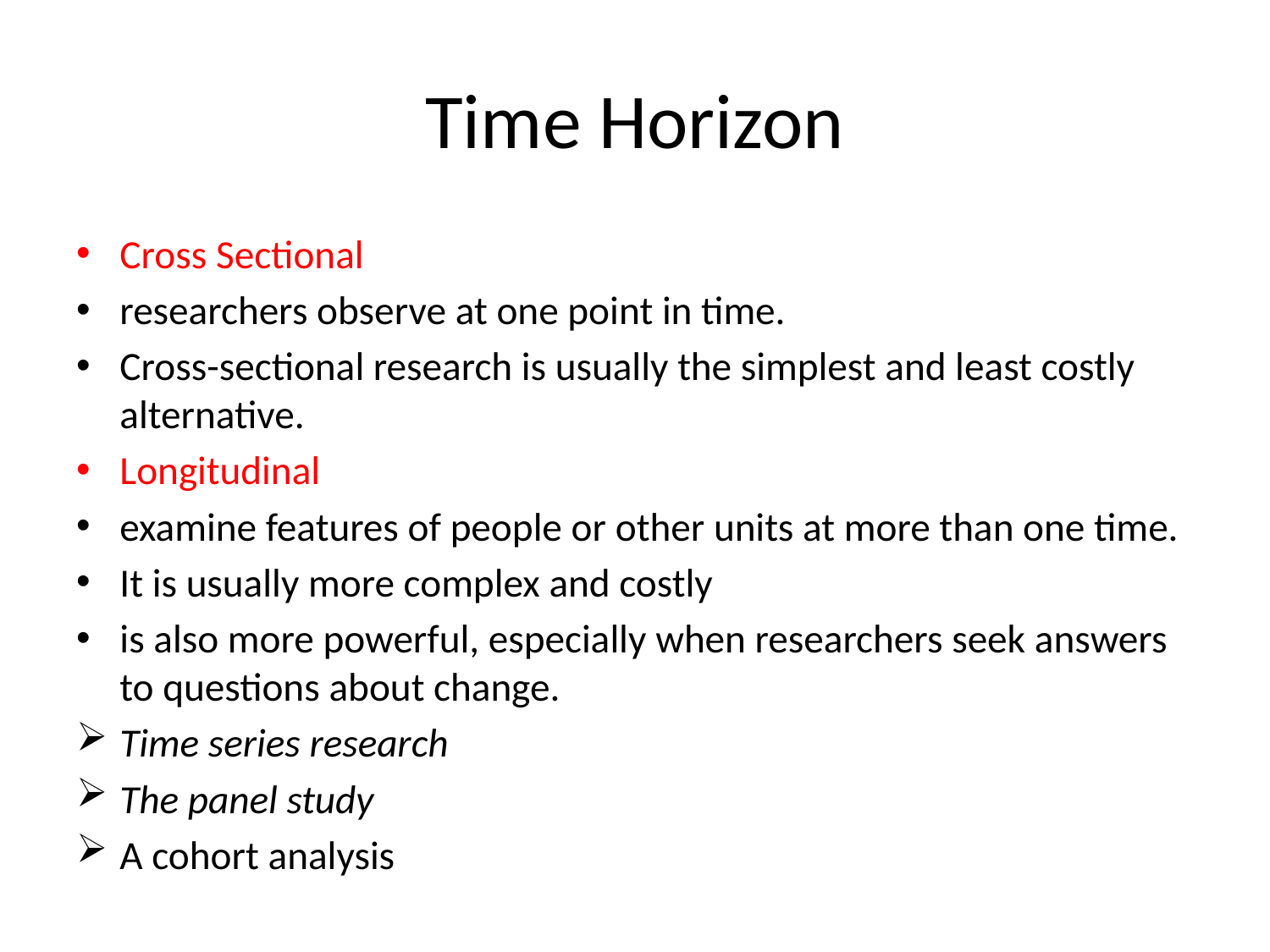

# Time Horizon
Cross Sectional
researchers observe at one point in time.
Cross-sectional research is usually the simplest and least costly alternative.
Longitudinal
examine features of people or other units at more than one time.
It is usually more complex and costly
is also more powerful, especially when researchers seek answers to questions about change.
Time series research
The panel study
A cohort analysis